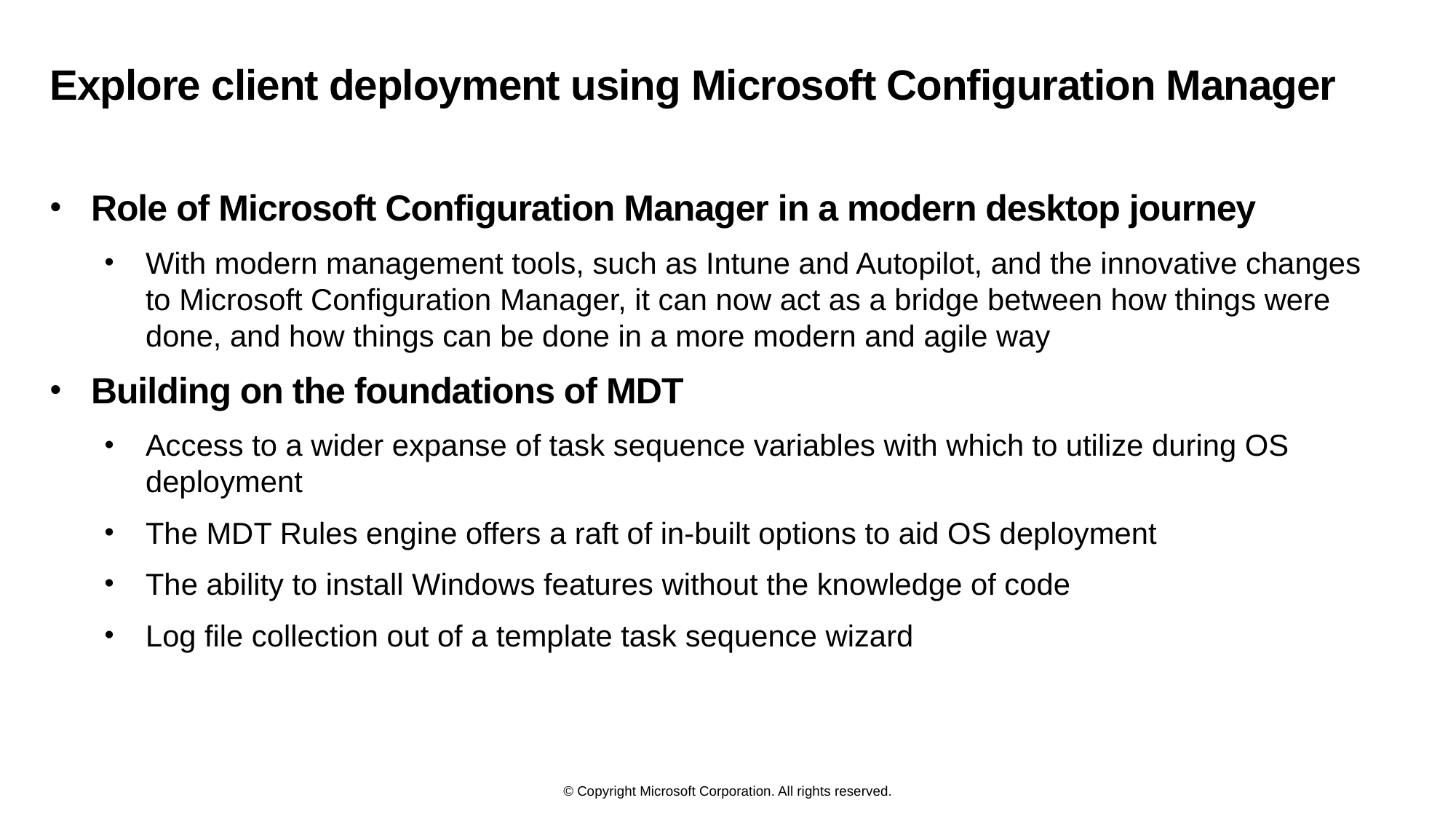

# Explore client deployment using Microsoft Configuration Manager
Role of Microsoft Configuration Manager in a modern desktop journey
With modern management tools, such as Intune and Autopilot, and the innovative changes to Microsoft Configuration Manager, it can now act as a bridge between how things were done, and how things can be done in a more modern and agile way
Building on the foundations of MDT
Access to a wider expanse of task sequence variables with which to utilize during OS deployment
The MDT Rules engine offers a raft of in-built options to aid OS deployment
The ability to install Windows features without the knowledge of code
Log file collection out of a template task sequence wizard